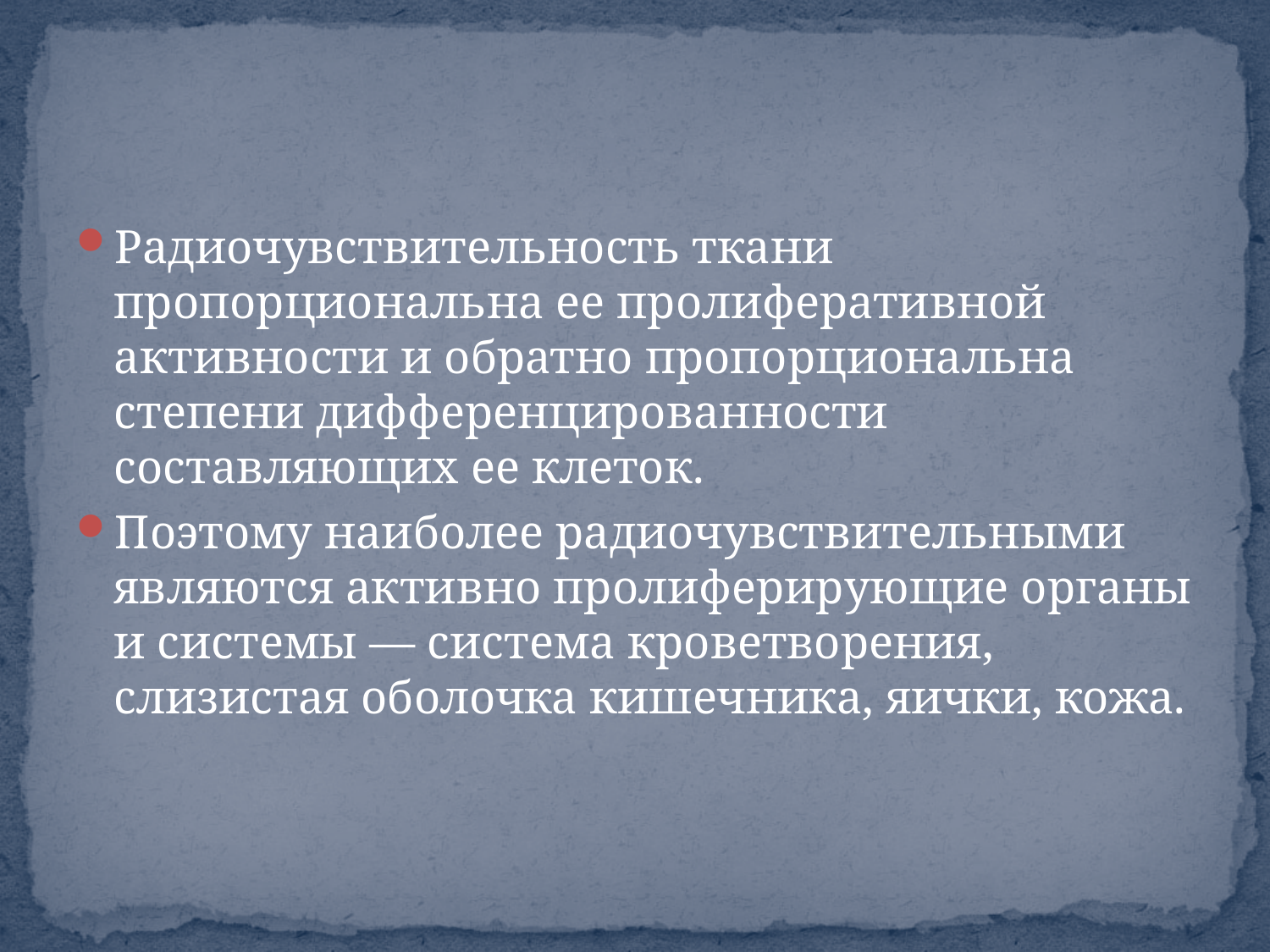

Радиочувствительность ткани пропорциональна ее пролиферативной активности и обратно пропорциональна степени дифференцированности составляющих ее клеток.
Поэтому наиболее радиочувствительными являются активно пролиферирующие органы и системы — система кроветворения, слизистая оболочка кишечника, яички, кожа.